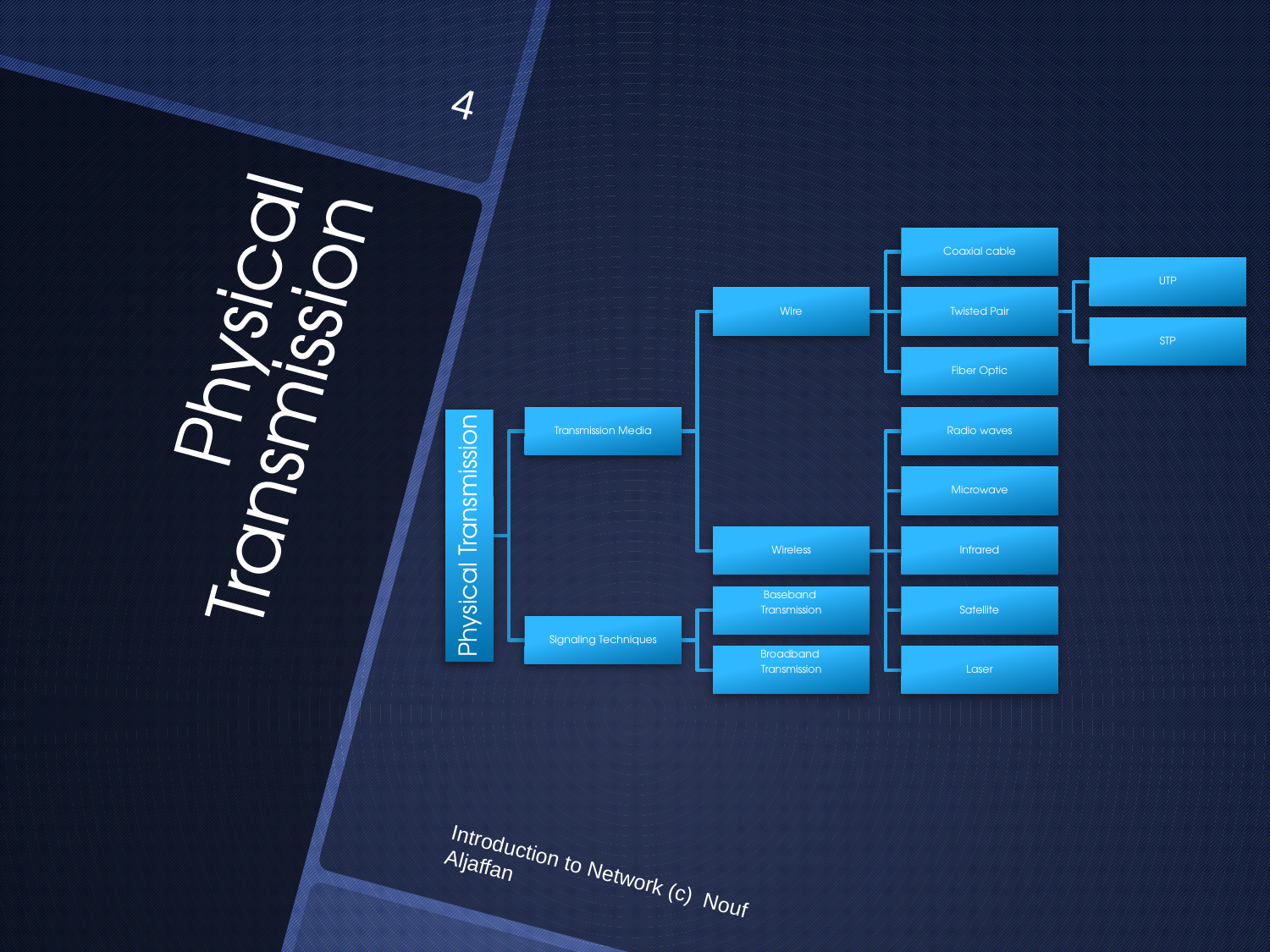

4

Physical Transmission
Transmission Media
Wire
Coaxial cable
Twisted Pair
UTP
STP
Fiber Optic
Wireless
Radio waves
Microwave
Infrared
Satellite
Laser
Signaling Techniques
Baseband
Transmission

Broadband
Transmission

# Physical Transmission
Introduction to Network (c)  Nouf Aljaffan